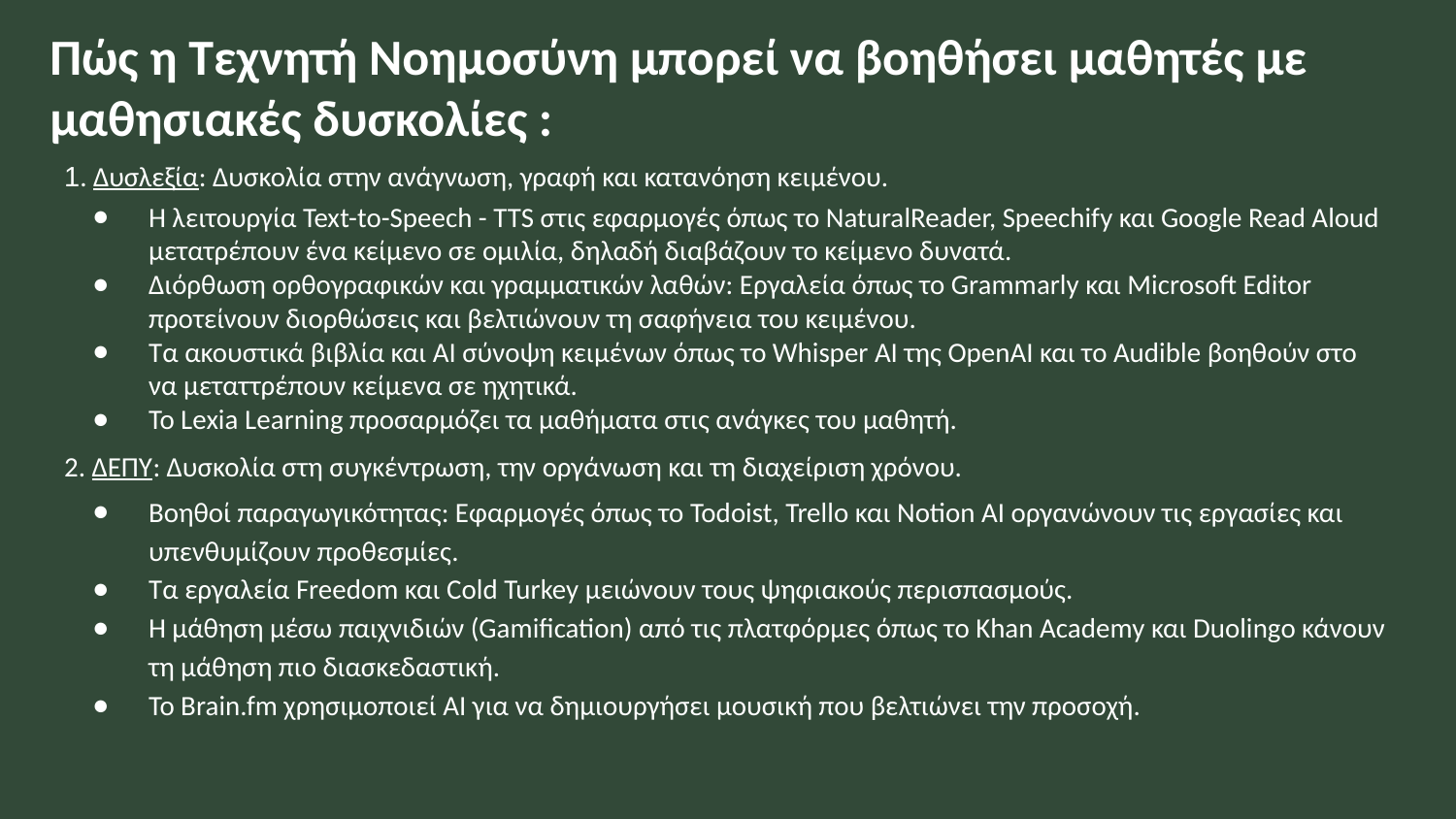

# Πώς η Τεχνητή Νοημοσύνη μπορεί να βοηθήσει μαθητές με μαθησιακές δυσκολίες :
1. Δυσλεξία: Δυσκολία στην ανάγνωση, γραφή και κατανόηση κειμένου.
Η λειτουργία Text-to-Speech - TTS στις εφαρμογές όπως το NaturalReader, Speechify και Google Read Aloud  μετατρέπουν ένα κείμενο σε ομιλία, δηλαδή διαβάζουν το κείμενο δυνατά.
Διόρθωση ορθογραφικών και γραμματικών λαθών: Εργαλεία όπως το Grammarly και Microsoft Editor προτείνουν διορθώσεις και βελτιώνουν τη σαφήνεια του κειμένου.
Τα ακουστικά βιβλία και AI σύνοψη κειμένων όπως το Whisper AI της OpenAI και το Audible βοηθούν στο να μεταττρέπουν κείμενα σε ηχητικά.
Το Lexia Learning προσαρμόζει τα μαθήματα στις ανάγκες του μαθητή.
2. ΔΕΠΥ: Δυσκολία στη συγκέντρωση, την οργάνωση και τη διαχείριση χρόνου.
Βοηθοί παραγωγικότητας: Εφαρμογές όπως το Todoist, Trello και Notion AI οργανώνουν τις εργασίες και υπενθυμίζουν προθεσμίες.
Τα εργαλεία Freedom και Cold Turkey μειώνουν τους ψηφιακούς περισπασμούς.
Η μάθηση μέσω παιχνιδιών (Gamification) από τις πλατφόρμες όπως το Khan Academy και Duolingo κάνουν τη μάθηση πιο διασκεδαστική.
Το Brain.fm χρησιμοποιεί AI για να δημιουργήσει μουσική που βελτιώνει την προσοχή.